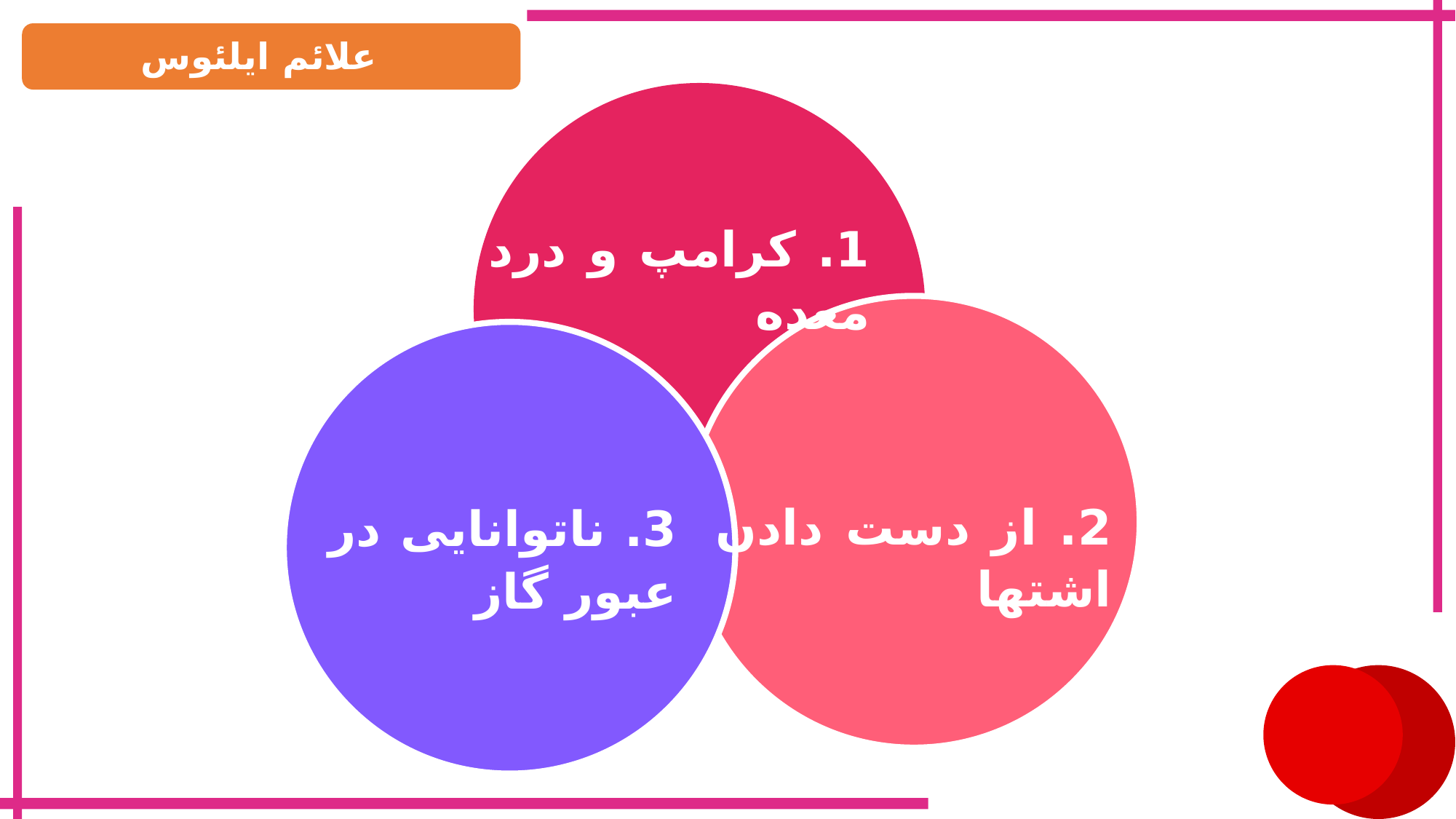

علائم ایلئوس

1. کرامپ و درد معده

2. از دست دادن اشتها
3. ناتوانایی در عبور گاز